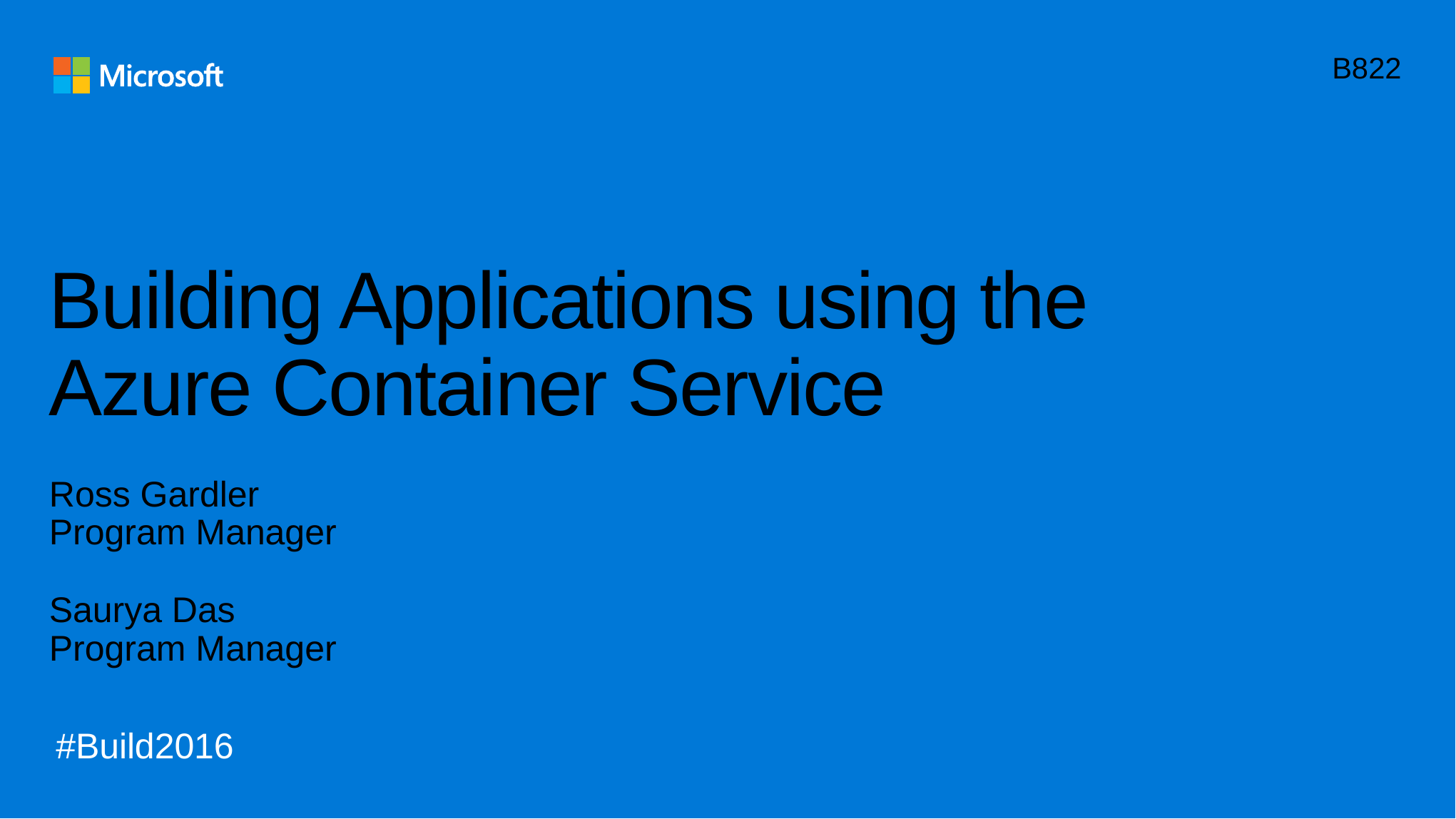

B822
# Building Applications using the Azure Container Service
Ross Gardler
Program Manager

Saurya Das
Program Manager